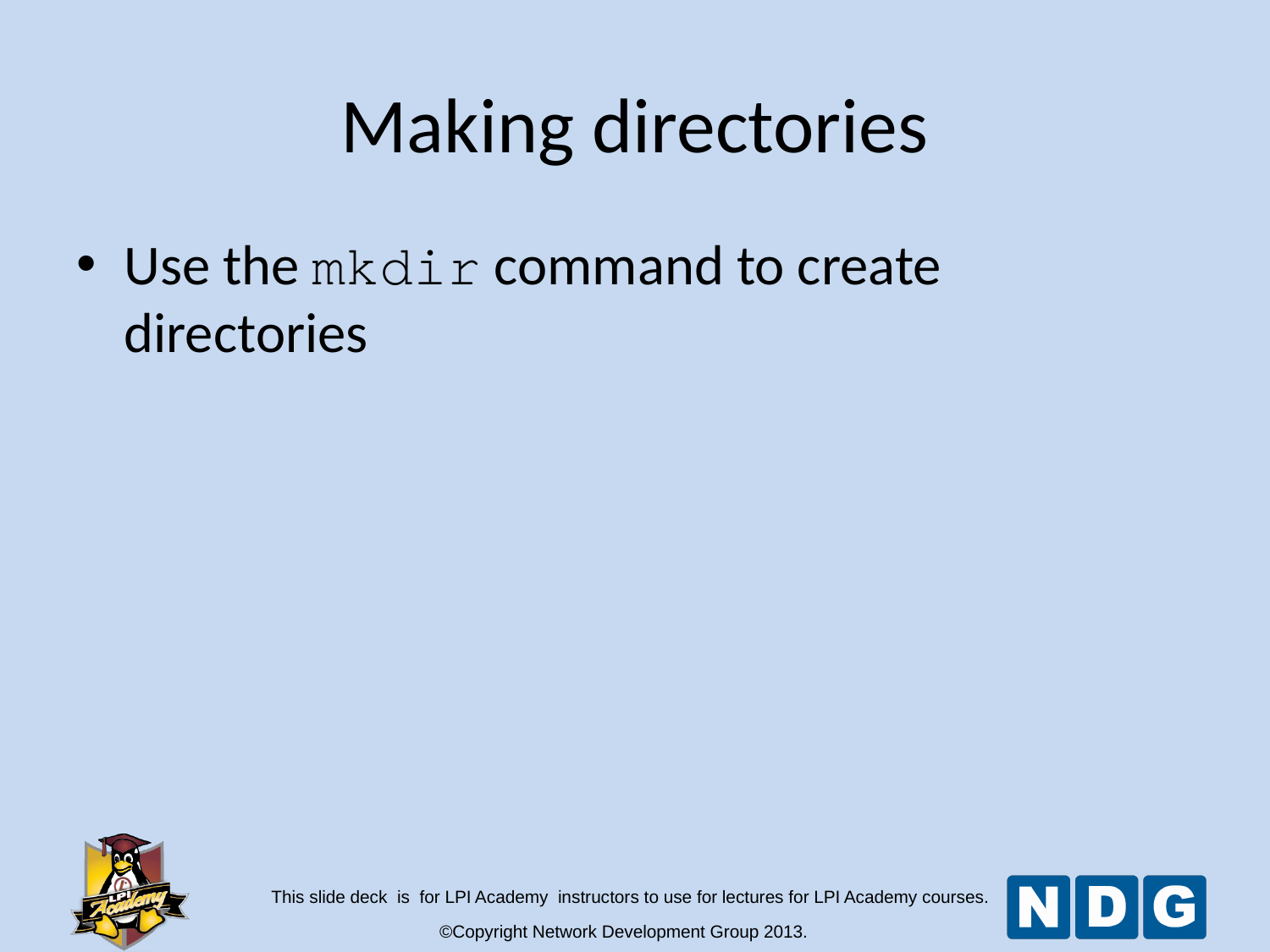

Making directories
Use the mkdir command to create directories